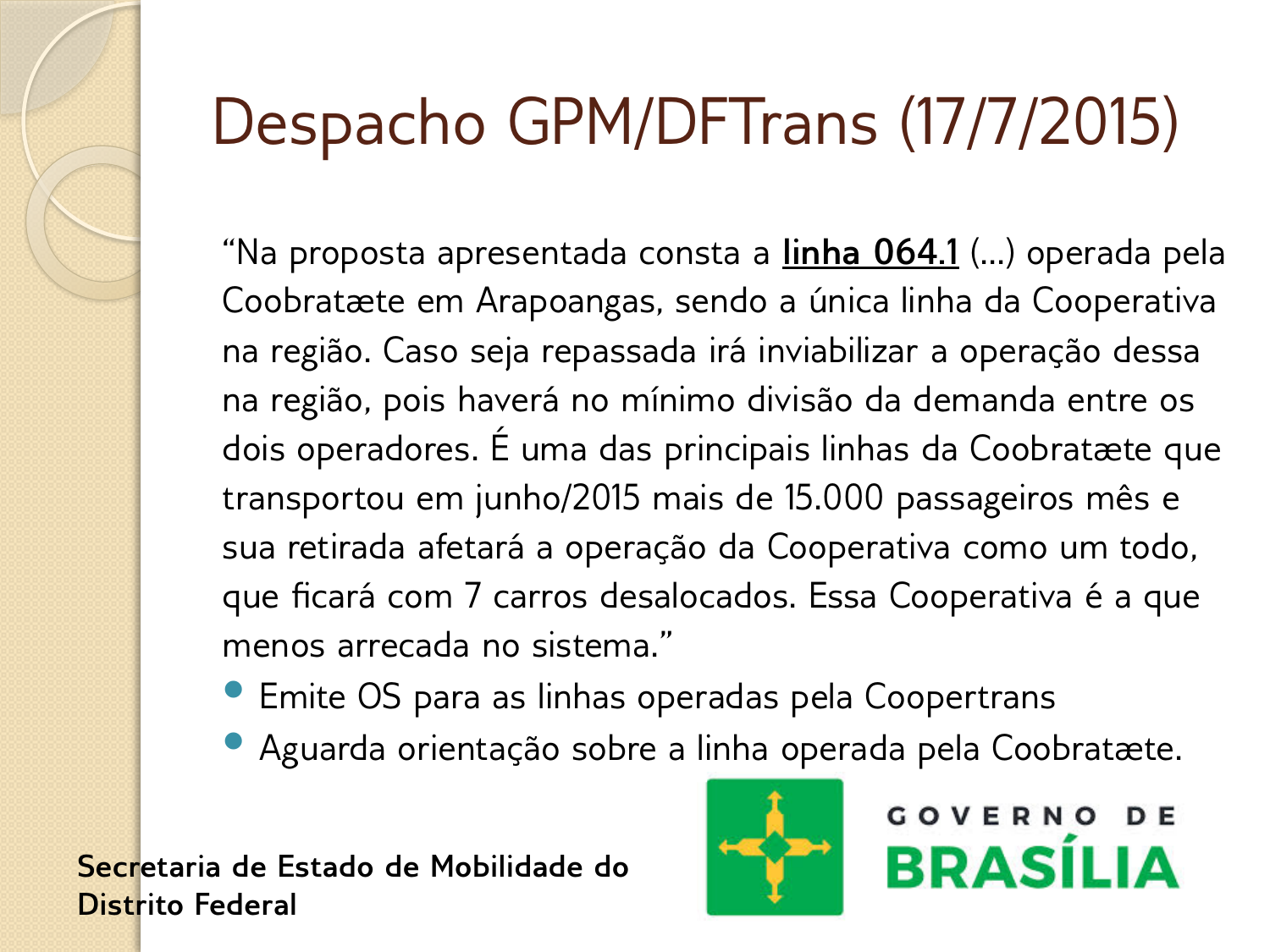

# Despacho GPM/DFTrans (17/7/2015)
“Na proposta apresentada consta a linha 064.1 (...) operada pela Coobrataete em Arapoangas, sendo a única linha da Cooperativa na região. Caso seja repassada irá inviabilizar a operação dessa na região, pois haverá no mínimo divisão da demanda entre os dois operadores. É uma das principais linhas da Coobrataete que transportou em junho/2015 mais de 15.000 passageiros mês e sua retirada afetará a operação da Cooperativa como um todo, que ficará com 7 carros desalocados. Essa Cooperativa é a que menos arrecada no sistema.”
Emite OS para as linhas operadas pela Coopertrans
Aguarda orientação sobre a linha operada pela Coobrataete.